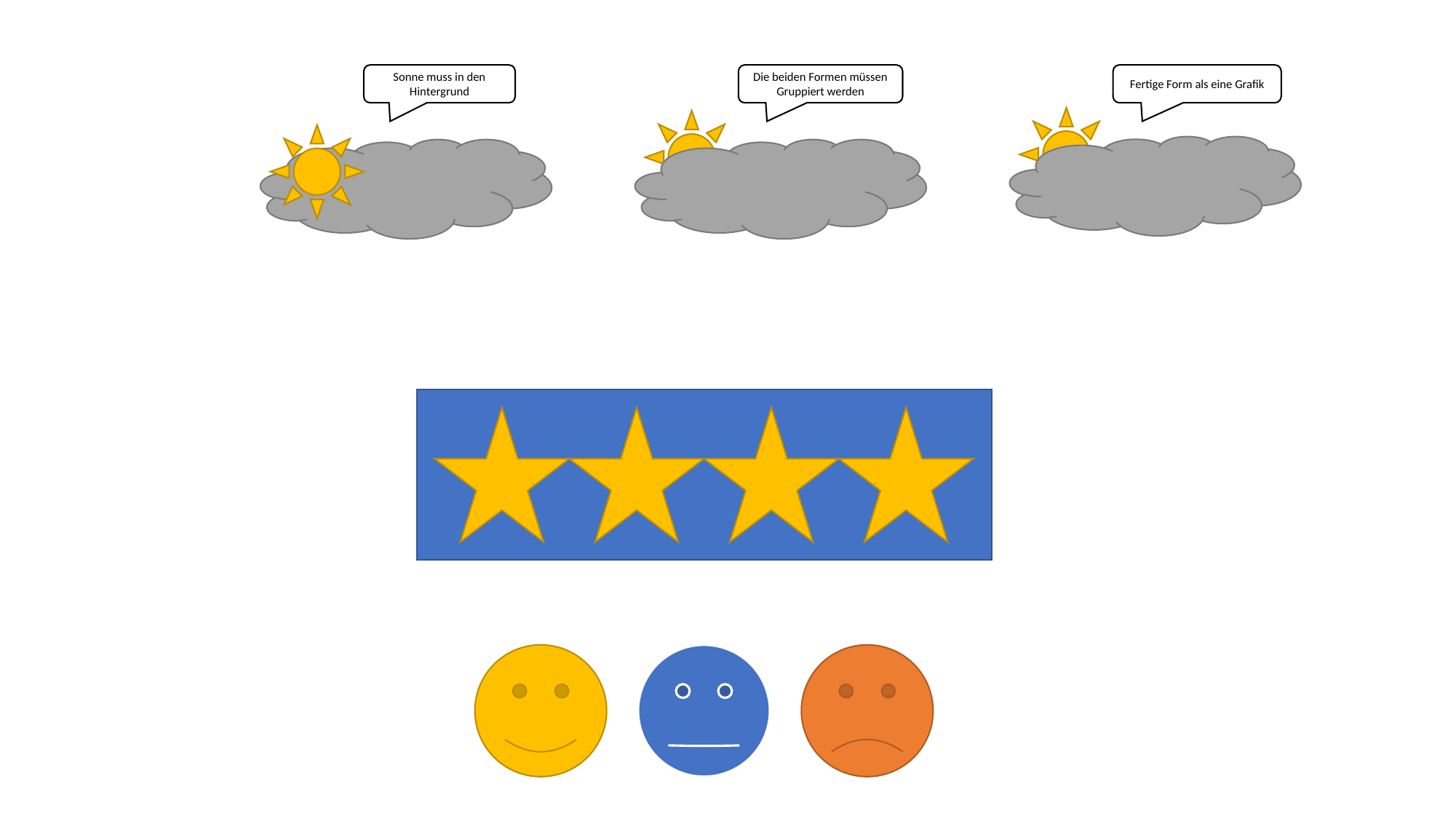

Sonne muss in den Hintergrund
Die beiden Formen müssen Gruppiert werden
Fertige Form als eine Grafik